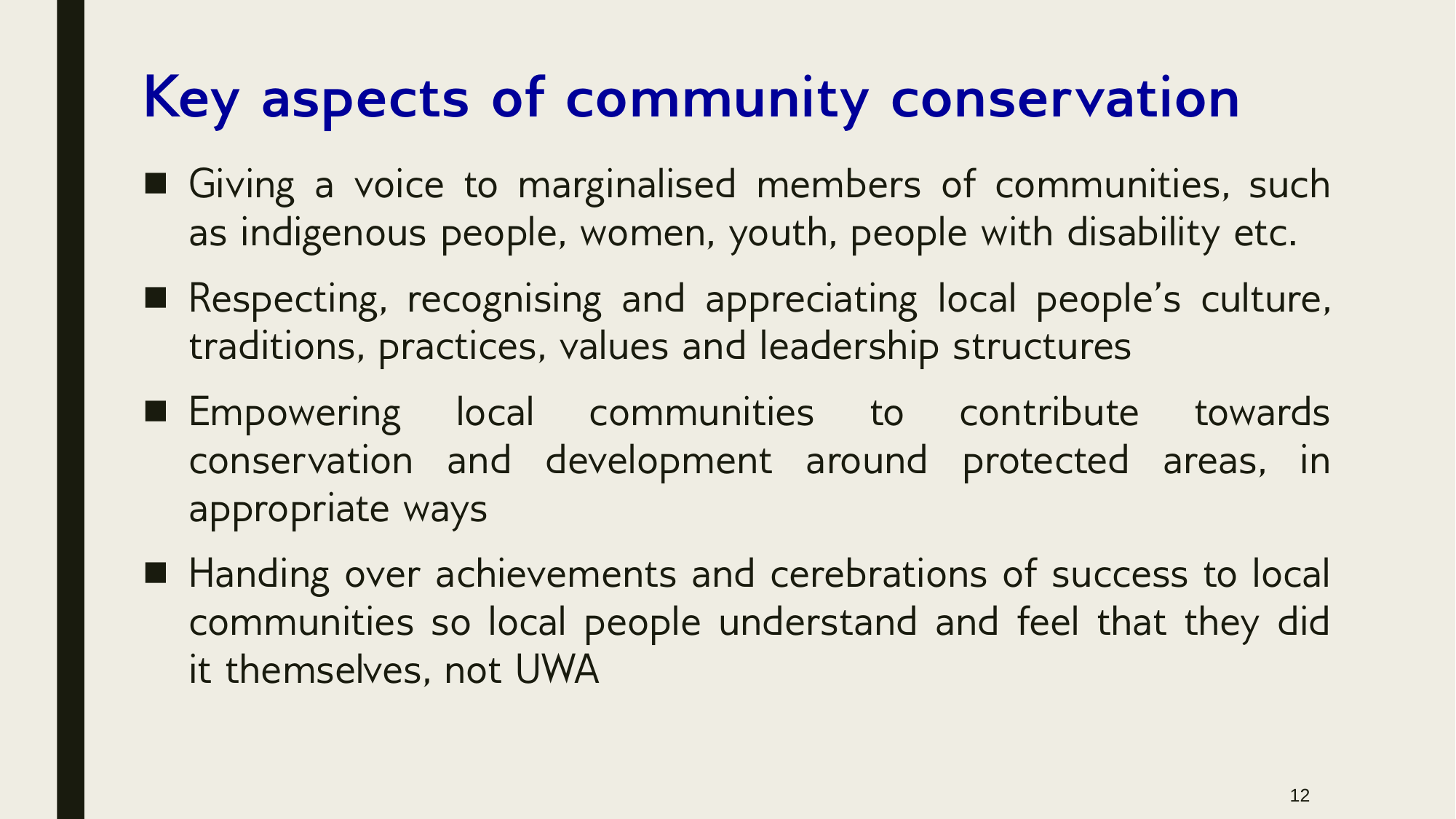

Key aspects of community conservation
Giving a voice to marginalised members of communities, such as indigenous people, women, youth, people with disability etc.
Respecting, recognising and appreciating local people’s culture, traditions, practices, values and leadership structures
Empowering local communities to contribute towards conservation and development around protected areas, in appropriate ways
Handing over achievements and cerebrations of success to local communities so local people understand and feel that they did it themselves, not UWA
12